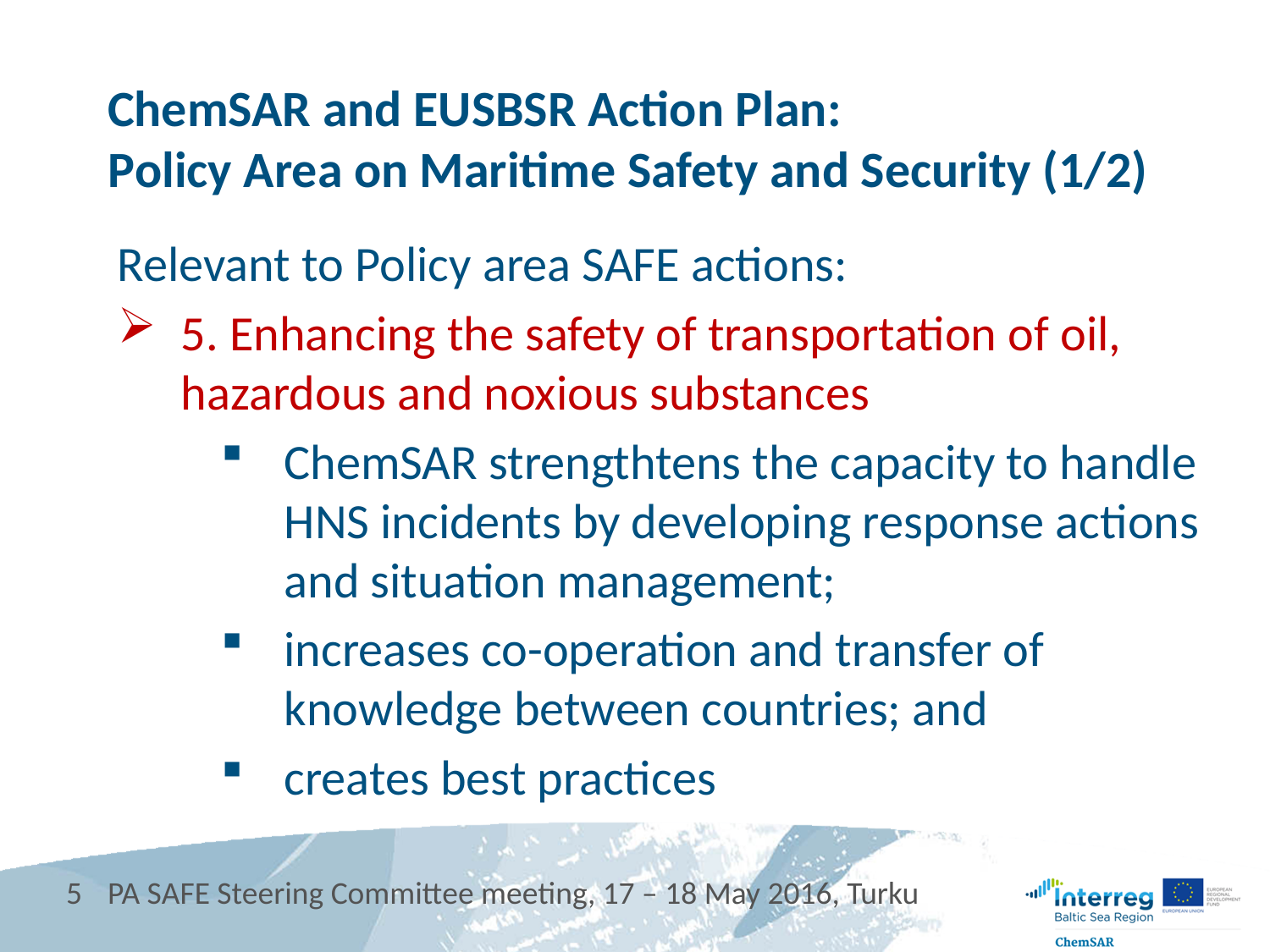

# ChemSAR and EUSBSR Action Plan: Policy Area on Maritime Safety and Security (1/2)
Relevant to Policy area SAFE actions:
5. Enhancing the safety of transportation of oil, hazardous and noxious substances
ChemSAR strengthtens the capacity to handle HNS incidents by developing response actions and situation management;
increases co-operation and transfer of knowledge between countries; and
creates best practices
5
PA SAFE Steering Committee meeting, 17 – 18 May 2016, Turku